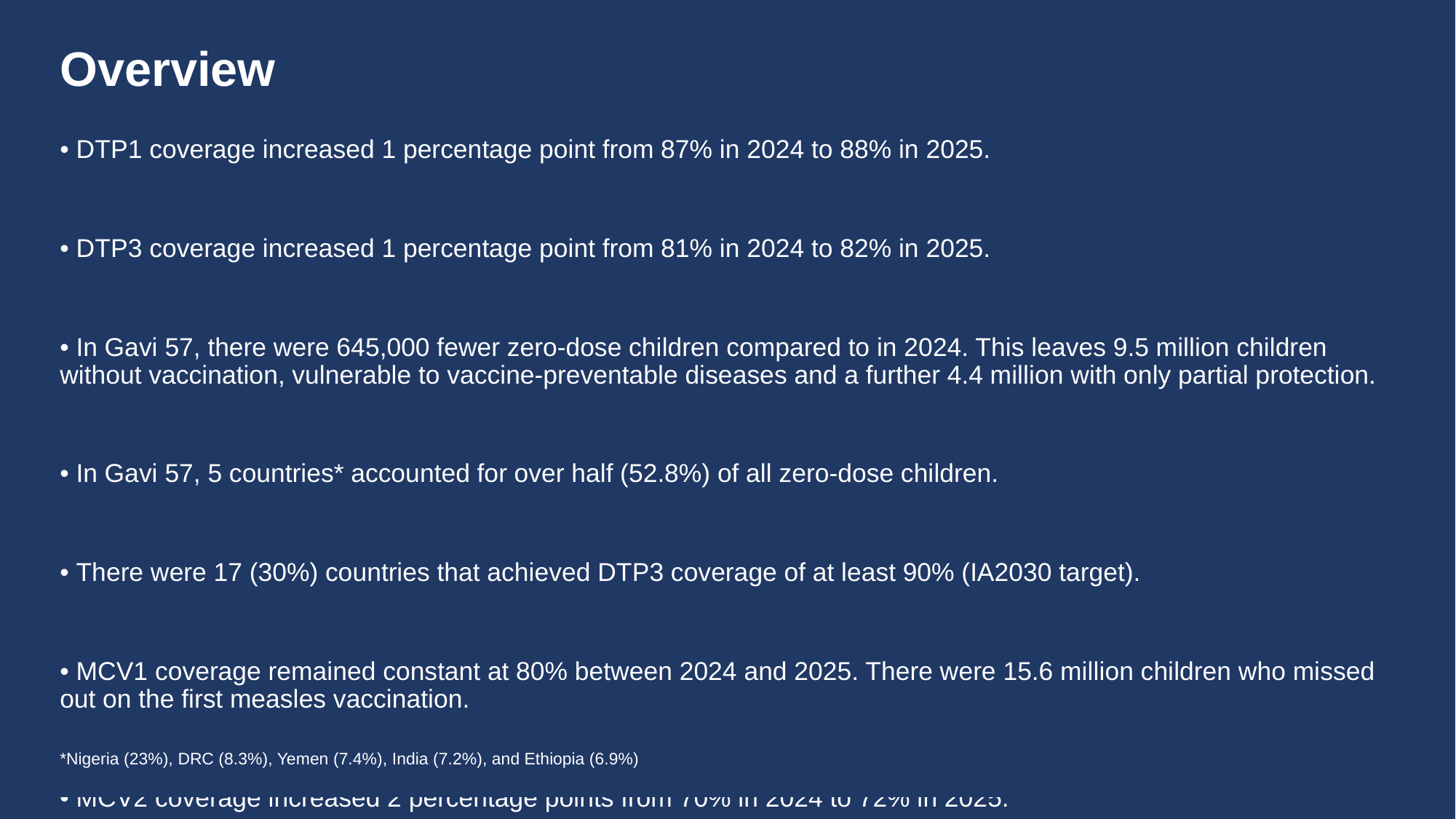

# Overview
• DTP1 coverage increased 1 percentage point from 87% in 2024 to 88% in 2025.

• DTP3 coverage increased 1 percentage point from 81% in 2024 to 82% in 2025.

• In Gavi 57, there were 645,000 fewer zero-dose children compared to in 2024. This leaves 9.5 million children without vaccination, vulnerable to vaccine-preventable diseases and a further 4.4 million with only partial protection.

• In Gavi 57, 5 countries* accounted for over half (52.8%) of all zero-dose children.

• There were 17 (30%) countries that achieved DTP3 coverage of at least 90% (IA2030 target).

• MCV1 coverage remained constant at 80% between 2024 and 2025. There were 15.6 million children who missed out on the first measles vaccination.

• MCV2 coverage increased 2 percentage points from 70% in 2024 to 72% in 2025.

• Last dose coverage of HPV vaccination (HPVc) among girls increased from 25% to 29% in 2025.
*Nigeria (23%), DRC (8.3%), Yemen (7.4%), India (7.2%), and Ethiopia (6.9%)